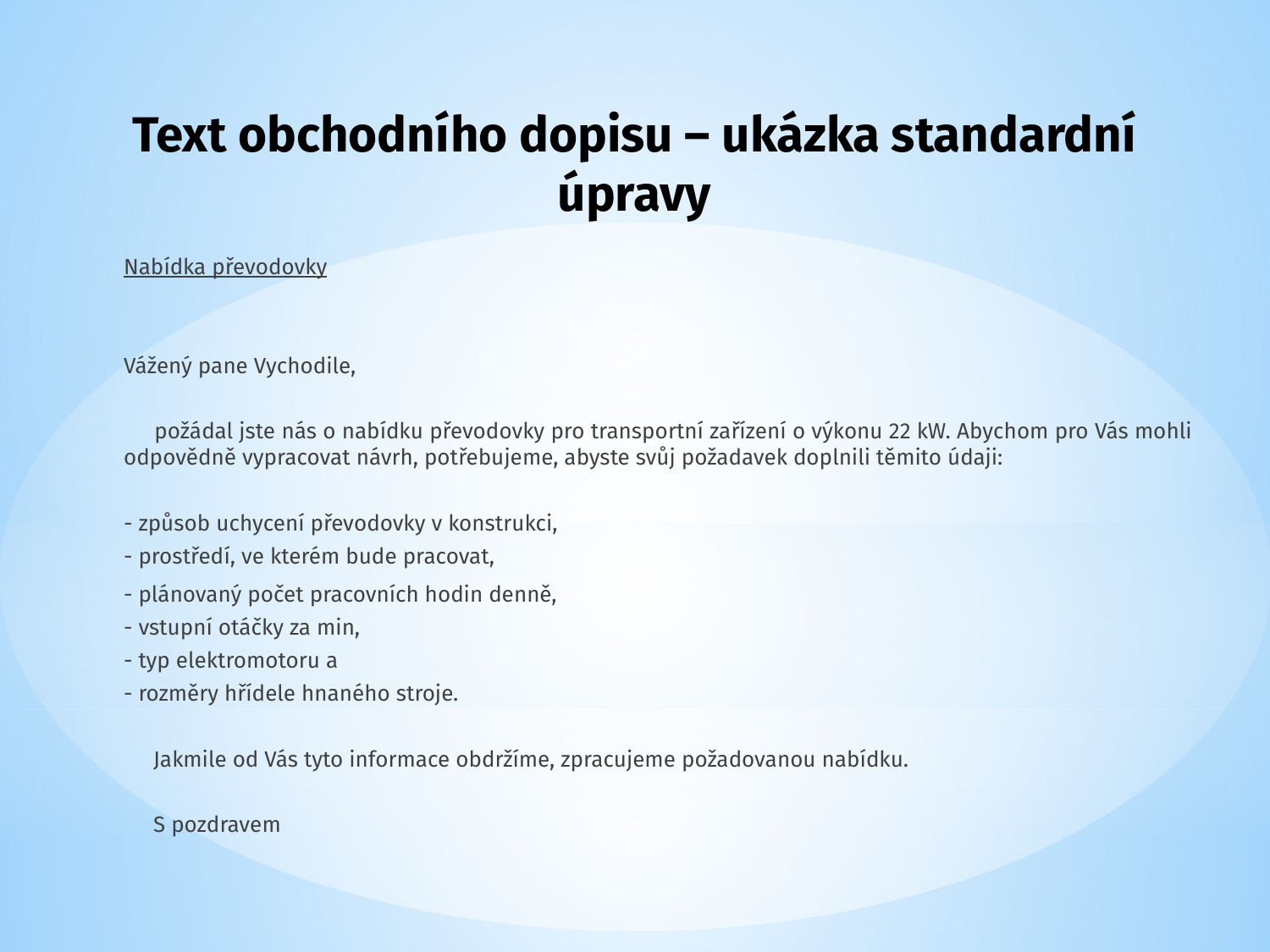

# Text obchodního dopisu – ukázka standardní úpravy
Nabídka převodovky

Vážený pane Vychodile,

     požádal jste nás o nabídku převodovky pro transportní zařízení o výkonu 22 kW. Abychom pro Vás mohli odpovědně vypracovat návrh, potřebujeme, abyste svůj požadavek doplnili těmito údaji:

	- způsob uchycení převodovky v konstrukci,
	- prostředí, ve kterém bude pracovat,
	- plánovaný počet pracovních hodin denně,
	- vstupní otáčky za min,
	- typ elektromotoru a
	- rozměry hřídele hnaného stroje.

     Jakmile od Vás tyto informace obdržíme, zpracujeme požadovanou nabídku.

     S pozdravem